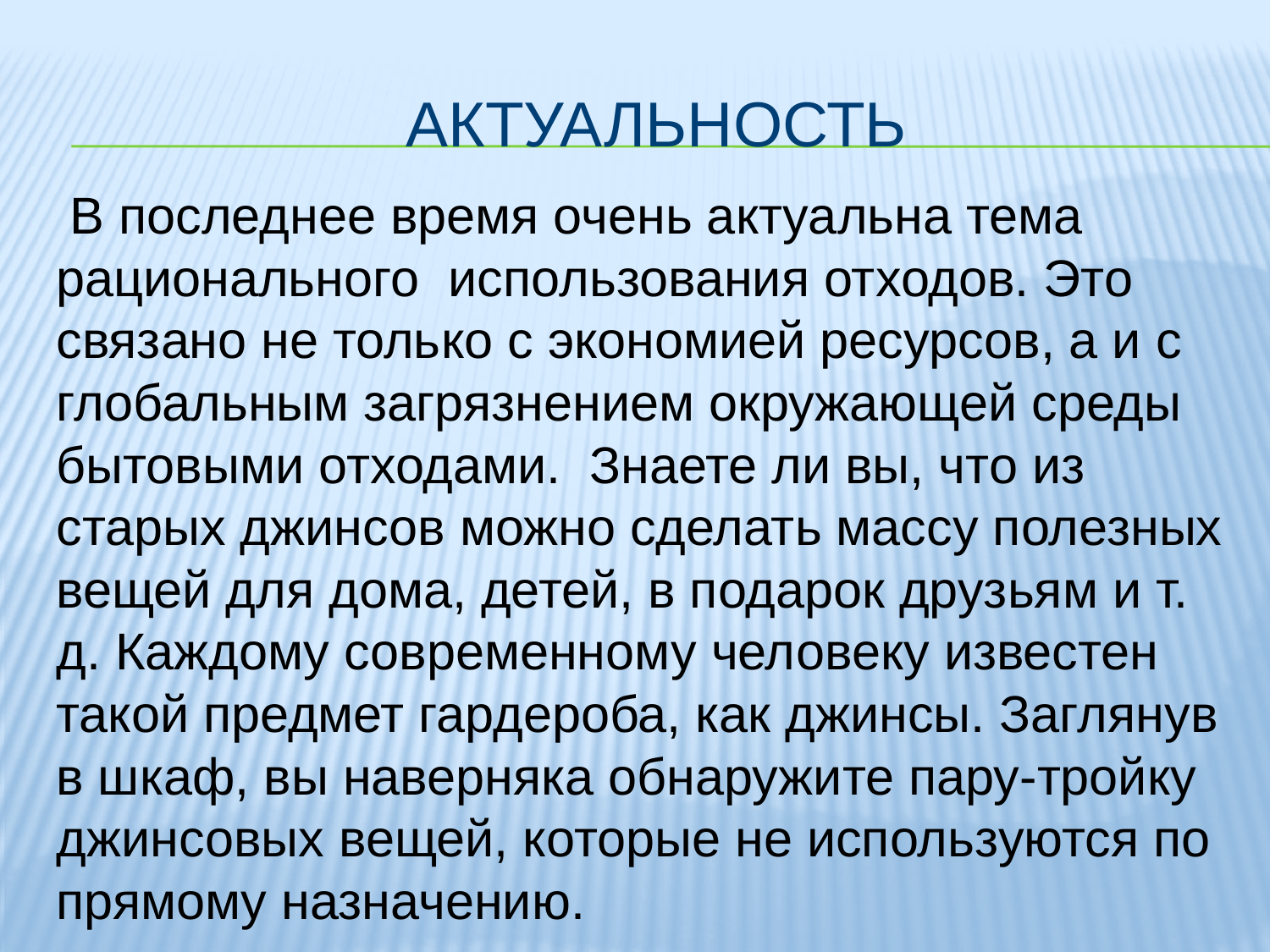

# Актуальность
    В последнее время очень актуальна тема рационального  использования отходов. Это связано не только с экономией ресурсов, а и с глобальным загрязнением окружающей среды бытовыми отходами.  Знаете ли вы, что из старых джинсов можно сделать массу полезных вещей для дома, детей, в подарок друзьям и т. д. Каждому современному человеку известен такой предмет гардероба, как джинсы. Заглянув в шкаф, вы наверняка обнаружите пару-тройку джинсовых вещей, которые не используются по прямому назначению.